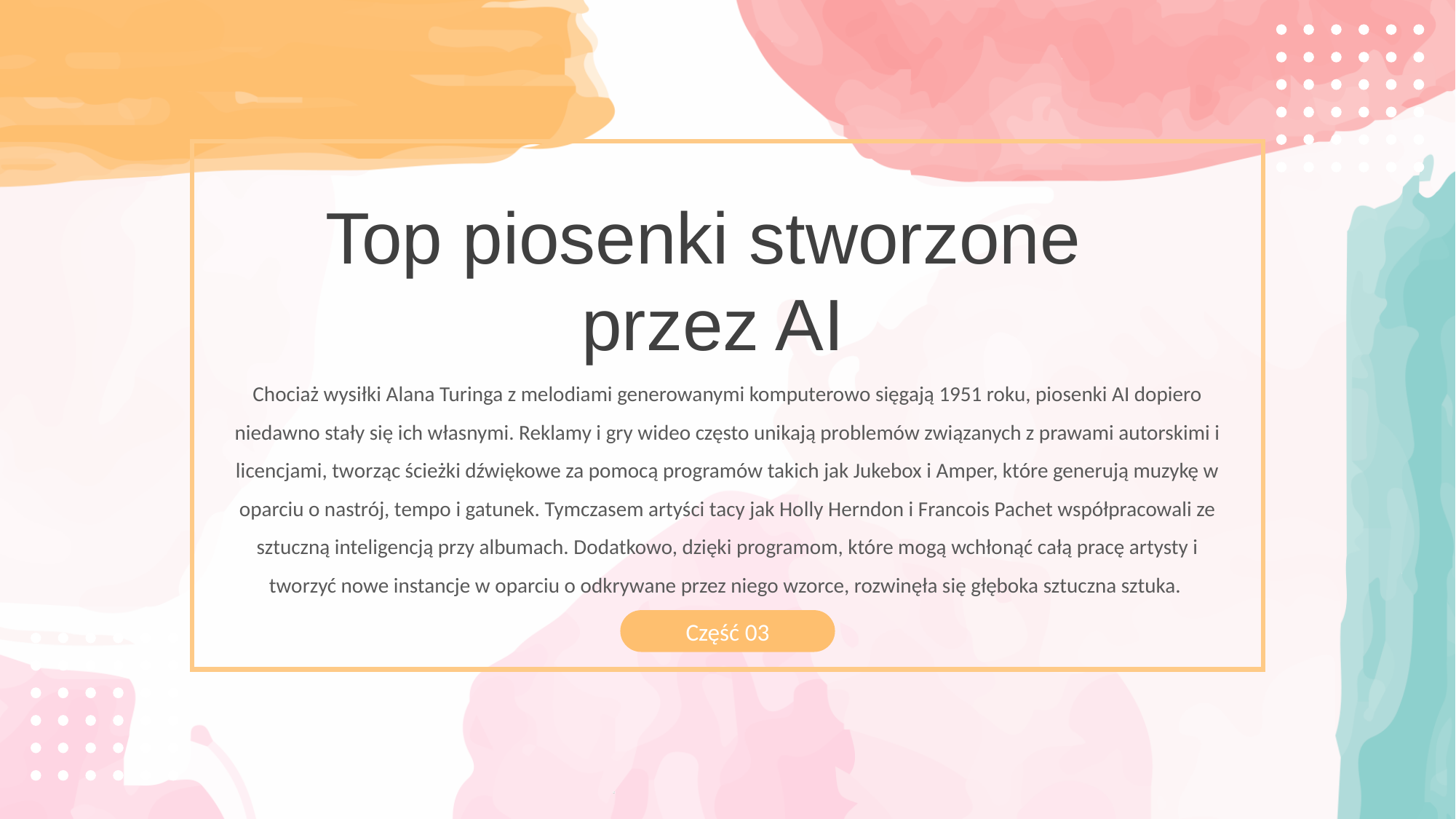

Top piosenki stworzone
przez AI
Chociaż wysiłki Alana Turinga z melodiami generowanymi komputerowo sięgają 1951 roku, piosenki AI dopiero niedawno stały się ich własnymi. Reklamy i gry wideo często unikają problemów związanych z prawami autorskimi i licencjami, tworząc ścieżki dźwiękowe za pomocą programów takich jak Jukebox i Amper, które generują muzykę w oparciu o nastrój, tempo i gatunek. Tymczasem artyści tacy jak Holly Herndon i Francois Pachet współpracowali ze sztuczną inteligencją przy albumach. Dodatkowo, dzięki programom, które mogą wchłonąć całą pracę artysty i tworzyć nowe instancje w oparciu o odkrywane przez niego wzorce, rozwinęła się głęboka sztuczna sztuka.
Część 03